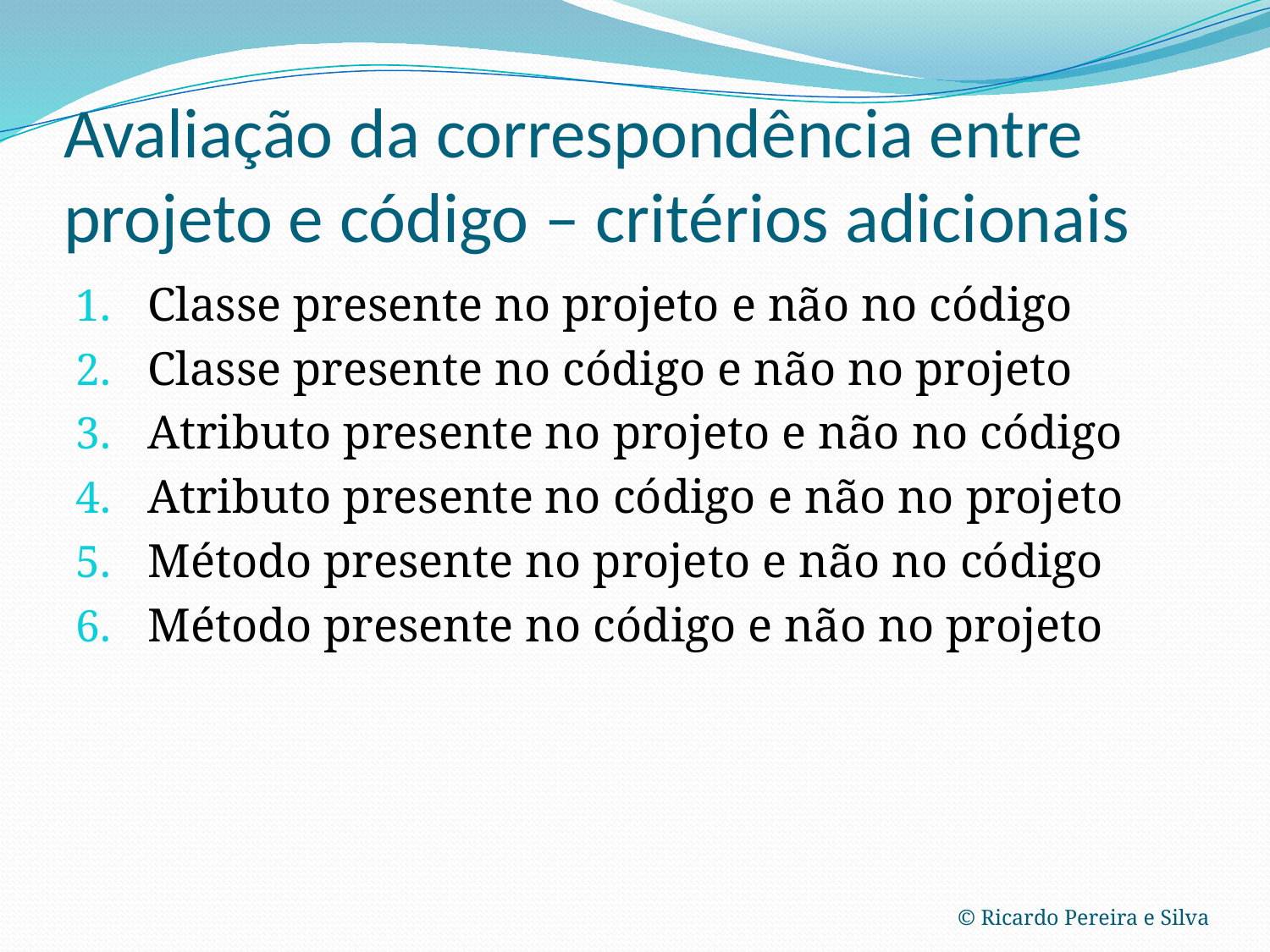

# Avaliação da correspondência entre projeto e código – critérios adicionais
Classe presente no projeto e não no código
Classe presente no código e não no projeto
Atributo presente no projeto e não no código
Atributo presente no código e não no projeto
Método presente no projeto e não no código
Método presente no código e não no projeto
© Ricardo Pereira e Silva